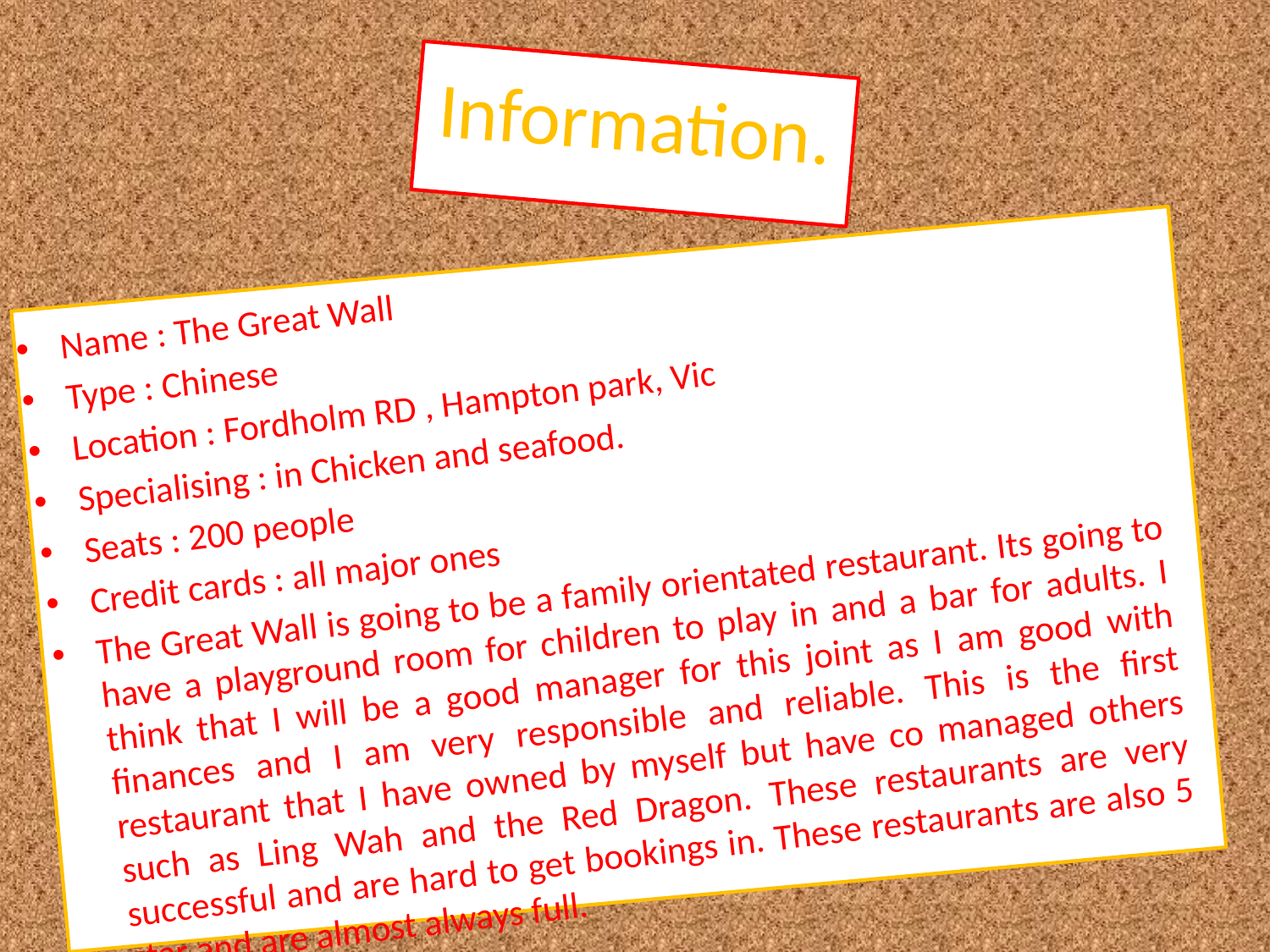

# Information.

Name : The Great Wall
Type : Chinese
Location : Fordholm RD , Hampton park, Vic
Specialising : in Chicken and seafood.
Seats : 200 people
Credit cards : all major ones
The Great Wall is going to be a family orientated restaurant. Its going to have a playground room for children to play in and a bar for adults. I think that I will be a good manager for this joint as I am good with finances and I am very responsible and reliable. This is the first restaurant that I have owned by myself but have co managed others such as Ling Wah and the Red Dragon. These restaurants are very successful and are hard to get bookings in. These restaurants are also 5 star and are almost always full.